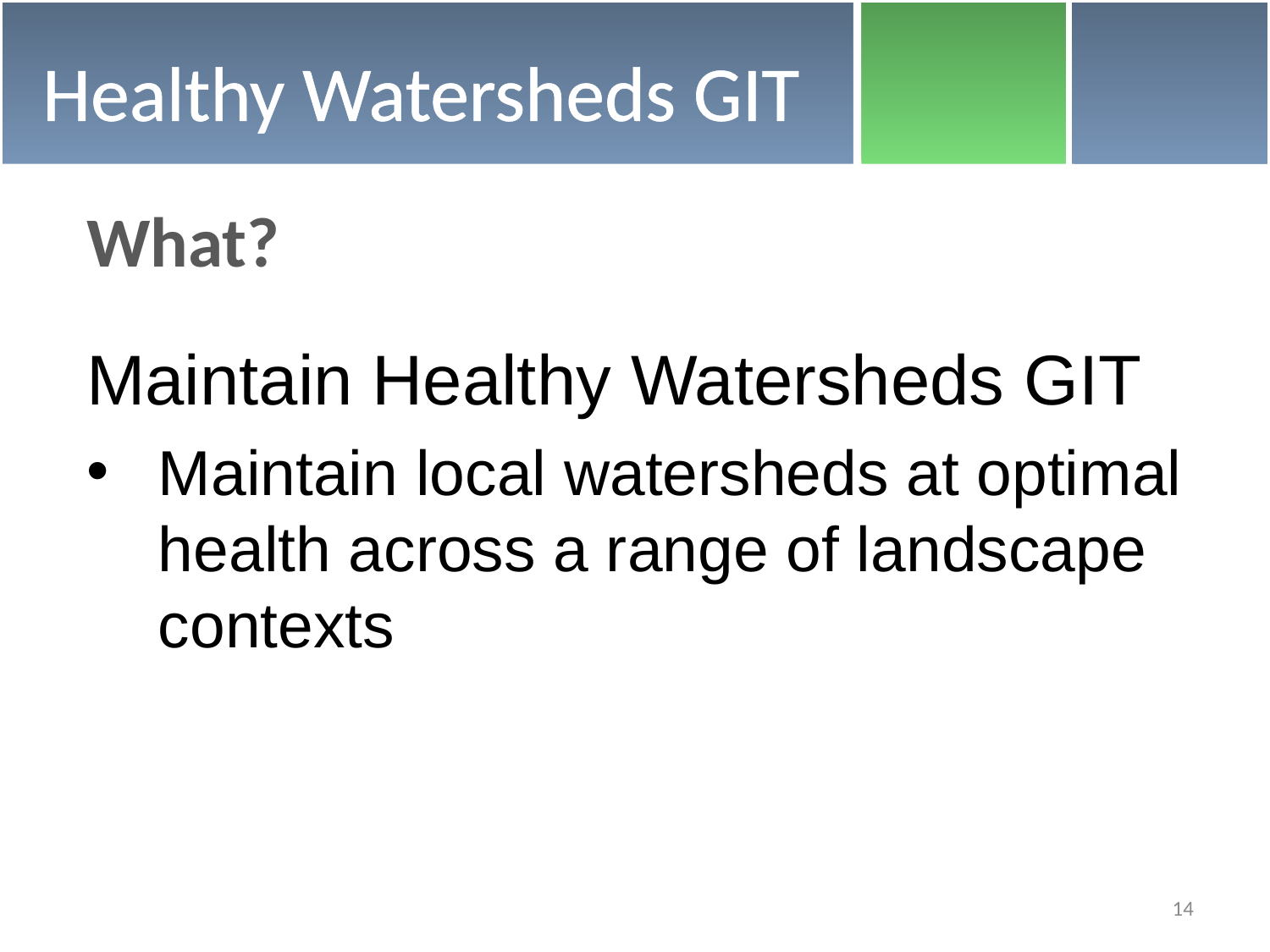

# Healthy Watersheds GIT
What?

Maintain Healthy Watersheds GIT
Maintain local watersheds at optimal health across a range of landscape contexts

14